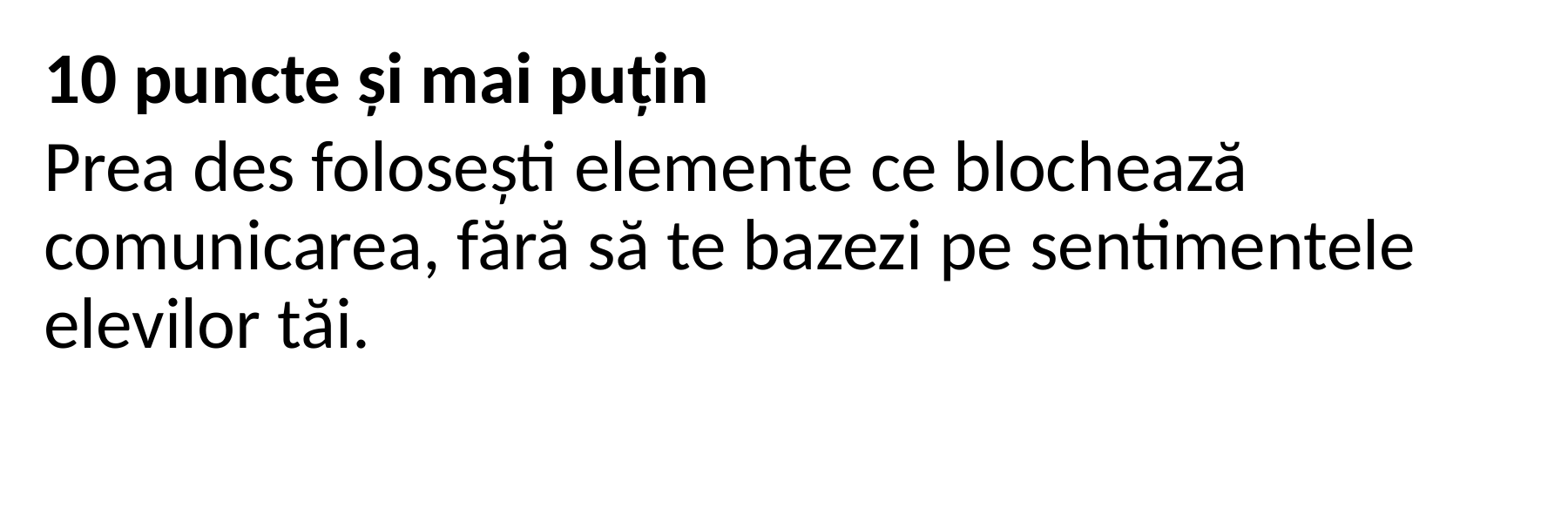

10 puncte și mai puțin
Prea des folosești elemente ce blochează comunicarea, fără să te bazezi pe sentimentele elevilor tăi.